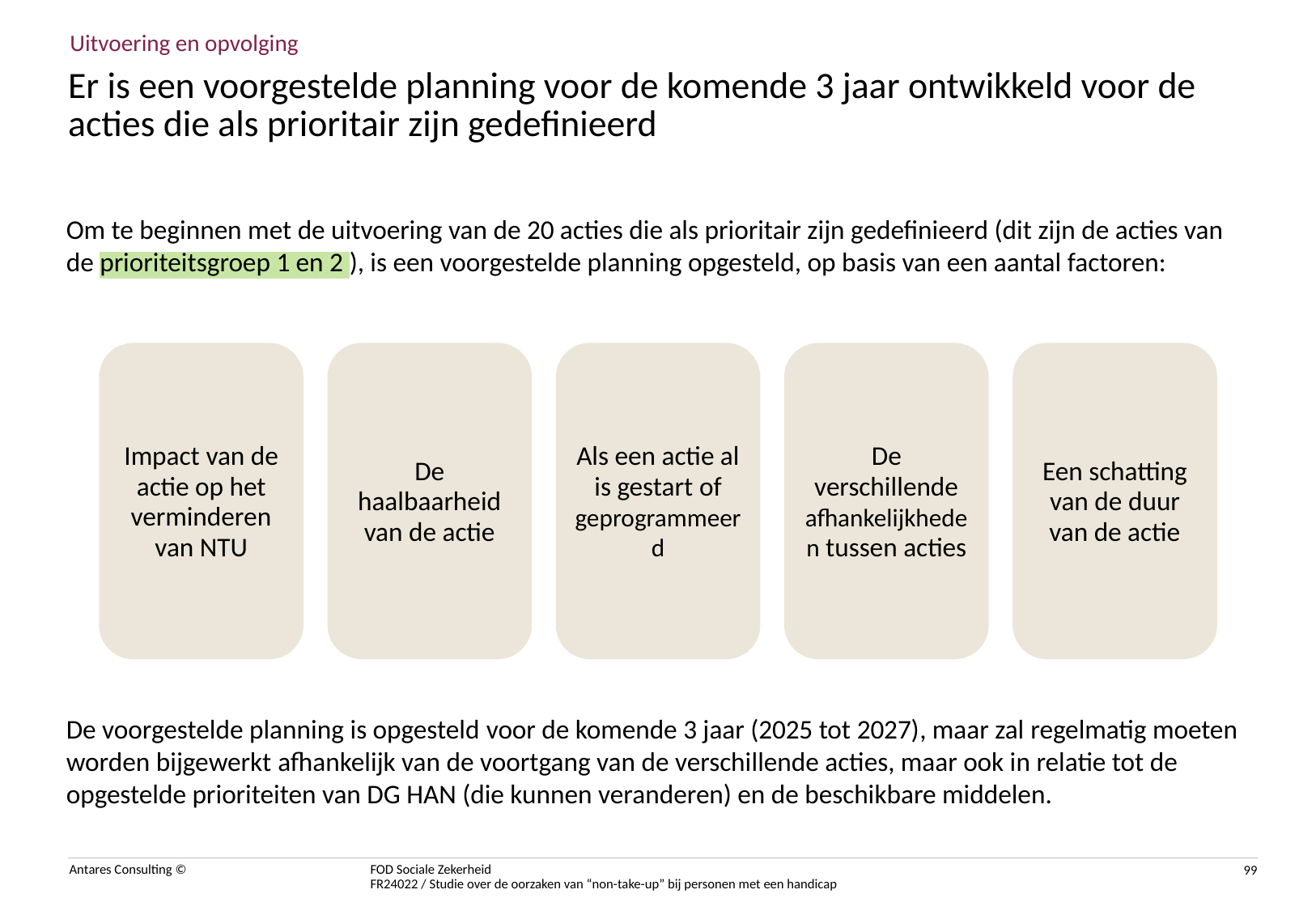

Uitvoering en opvolging
# Er is een voorgestelde planning voor de komende 3 jaar ontwikkeld voor de acties die als prioritair zijn gedefinieerd
Om te beginnen met de uitvoering van de 20 acties die als prioritair zijn gedefinieerd (dit zijn de acties van de prioriteitsgroep 1 en 2 ), is een voorgestelde planning opgesteld, op basis van een aantal factoren:

De voorgestelde planning is opgesteld voor de komende 3 jaar (2025 tot 2027), maar zal regelmatig moeten worden bijgewerkt afhankelijk van de voortgang van de verschillende acties, maar ook in relatie tot de opgestelde prioriteiten van DG HAN (die kunnen veranderen) en de beschikbare middelen.
Impact van de actie op het verminderen van NTU
De haalbaarheid van de actie
Als een actie al is gestart of geprogrammeerd
De verschillende afhankelijkheden tussen acties
Een schatting van de duur van de actie